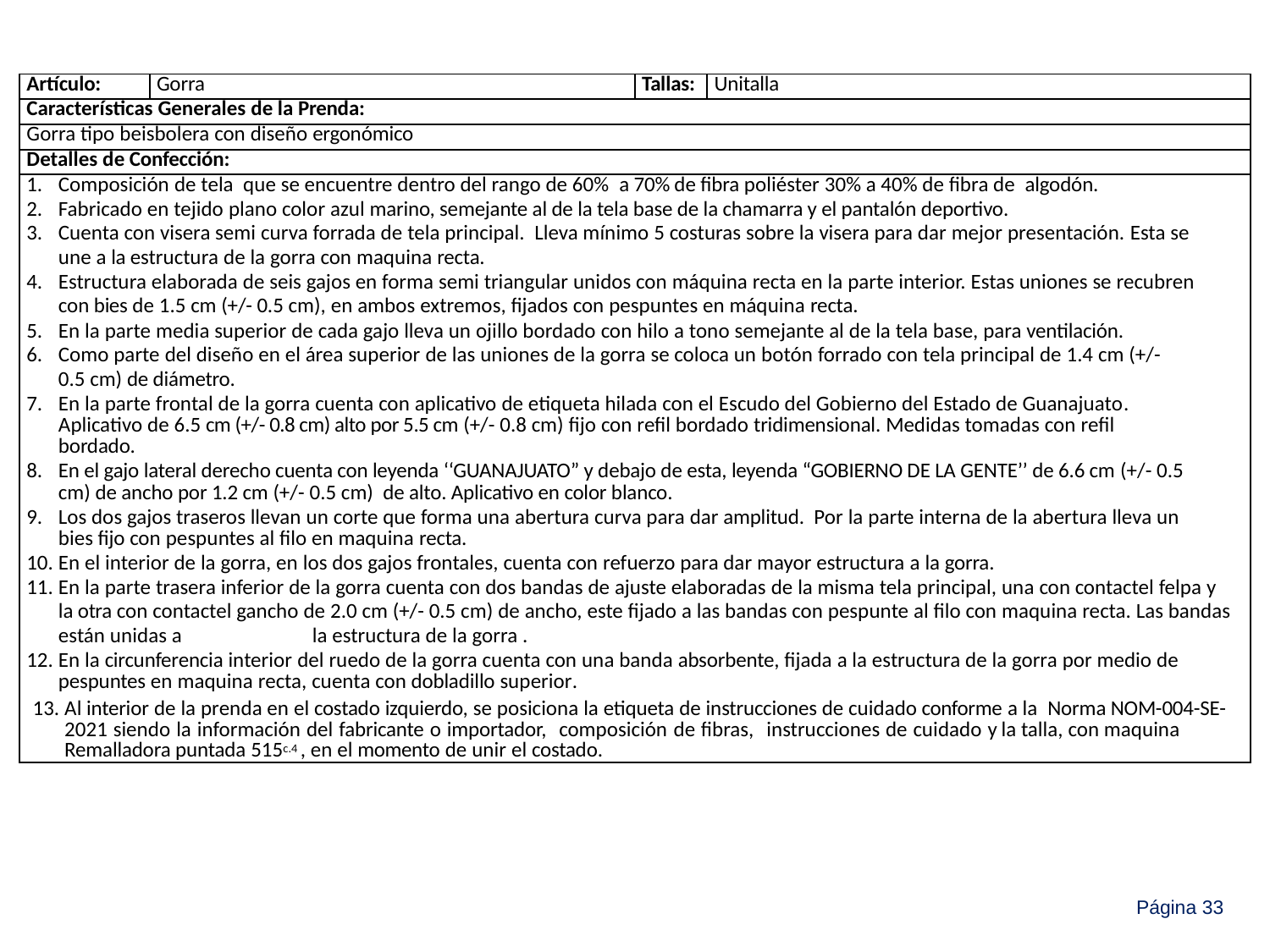

| Artículo: | Gorra | Tallas: | Unitalla |
| --- | --- | --- | --- |
| Características Generales de la Prenda: |  |  |  |
| Gorra tipo beisbolera con diseño ergonómico |  |  |  |
| Detalles de Confección: |  |  |  |
| Composición de tela que se encuentre dentro del rango de 60% a 70% de fibra poliéster 30% a 40% de fibra de algodón. Fabricado en tejido plano color azul marino, semejante al de la tela base de la chamarra y el pantalón deportivo. Cuenta con visera semi curva forrada de tela principal. Lleva mínimo 5 costuras sobre la visera para dar mejor presentación. Esta se une a la estructura de la gorra con maquina recta. Estructura elaborada de seis gajos en forma semi triangular unidos con máquina recta en la parte interior. Estas uniones se recubren con bies de 1.5 cm (+/- 0.5 cm), en ambos extremos, fijados con pespuntes en máquina recta. En la parte media superior de cada gajo lleva un ojillo bordado con hilo a tono semejante al de la tela base, para ventilación. Como parte del diseño en el área superior de las uniones de la gorra se coloca un botón forrado con tela principal de 1.4 cm (+/- 0.5 cm) de diámetro. En la parte frontal de la gorra cuenta con aplicativo de etiqueta hilada con el Escudo del Gobierno del Estado de Guanajuato. Aplicativo de 6.5 cm (+/- 0.8 cm) alto por 5.5 cm (+/- 0.8 cm) fijo con refil bordado tridimensional. Medidas tomadas con refil bordado. En el gajo lateral derecho cuenta con leyenda ‘‘GUANAJUATO” y debajo de esta, leyenda “GOBIERNO DE LA GENTE’’ de 6.6 cm (+/- 0.5 cm) de ancho por 1.2 cm (+/- 0.5 cm) de alto. Aplicativo en color blanco. Los dos gajos traseros llevan un corte que forma una abertura curva para dar amplitud. Por la parte interna de la abertura lleva un bies fijo con pespuntes al filo en maquina recta. En el interior de la gorra, en los dos gajos frontales, cuenta con refuerzo para dar mayor estructura a la gorra. En la parte trasera inferior de la gorra cuenta con dos bandas de ajuste elaboradas de la misma tela principal, una con contactel felpa y la otra con contactel gancho de 2.0 cm (+/- 0.5 cm) de ancho, este fijado a las bandas con pespunte al filo con maquina recta. Las bandas están unidas a la estructura de la gorra . En la circunferencia interior del ruedo de la gorra cuenta con una banda absorbente, fijada a la estructura de la gorra por medio de pespuntes en maquina recta, cuenta con dobladillo superior. Al interior de la prenda en el costado izquierdo, se posiciona la etiqueta de instrucciones de cuidado conforme a la Norma NOM-004-SE-2021 siendo la información del fabricante o importador, composición de fibras, instrucciones de cuidado y la talla, con maquina Remalladora puntada 515c.4 , en el momento de unir el costado. |  |  |  |
Página 33